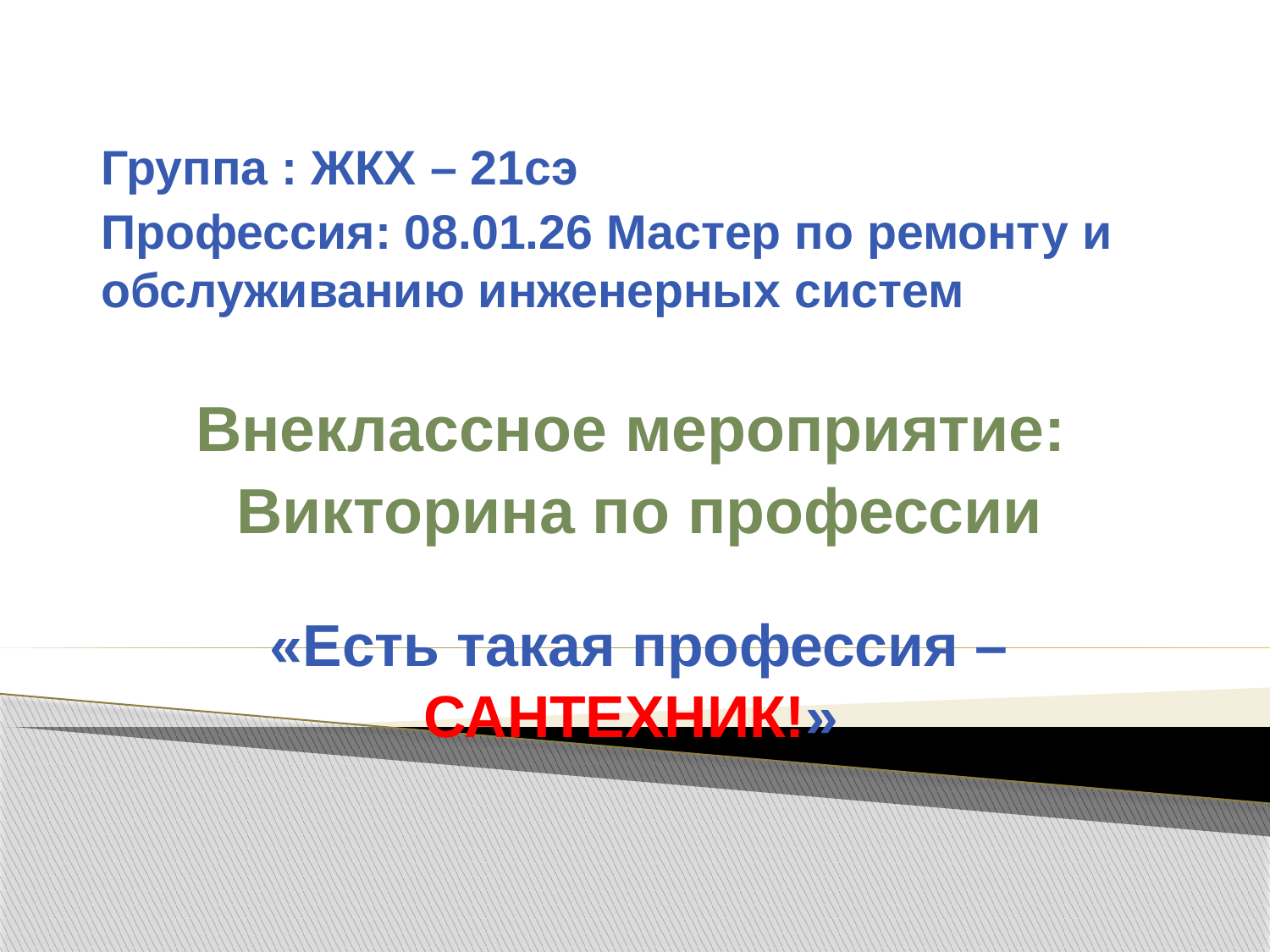

Группа : ЖКХ – 21сэ
Профессия: 08.01.26 Мастер по ремонту и обслуживанию инженерных систем

Внеклассное мероприятие:
  Викторина по профессии

 «Есть такая профессия – САНТЕХНИК!»

#